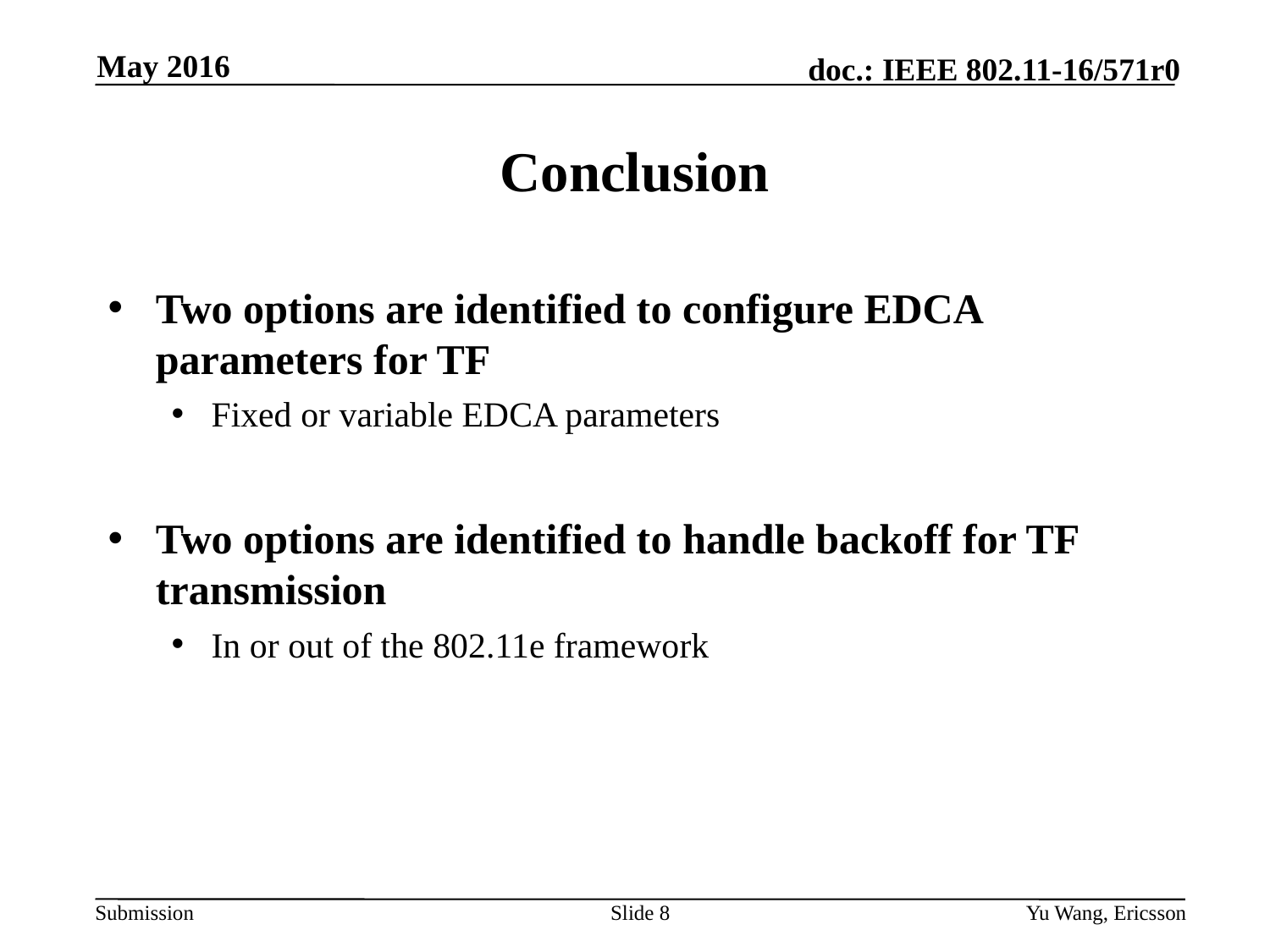

May 2016
# Conclusion
Two options are identified to configure EDCA parameters for TF
Fixed or variable EDCA parameters

Two options are identified to handle backoff for TF transmission
In or out of the 802.11e framework

Slide 8
Yu Wang, Ericsson